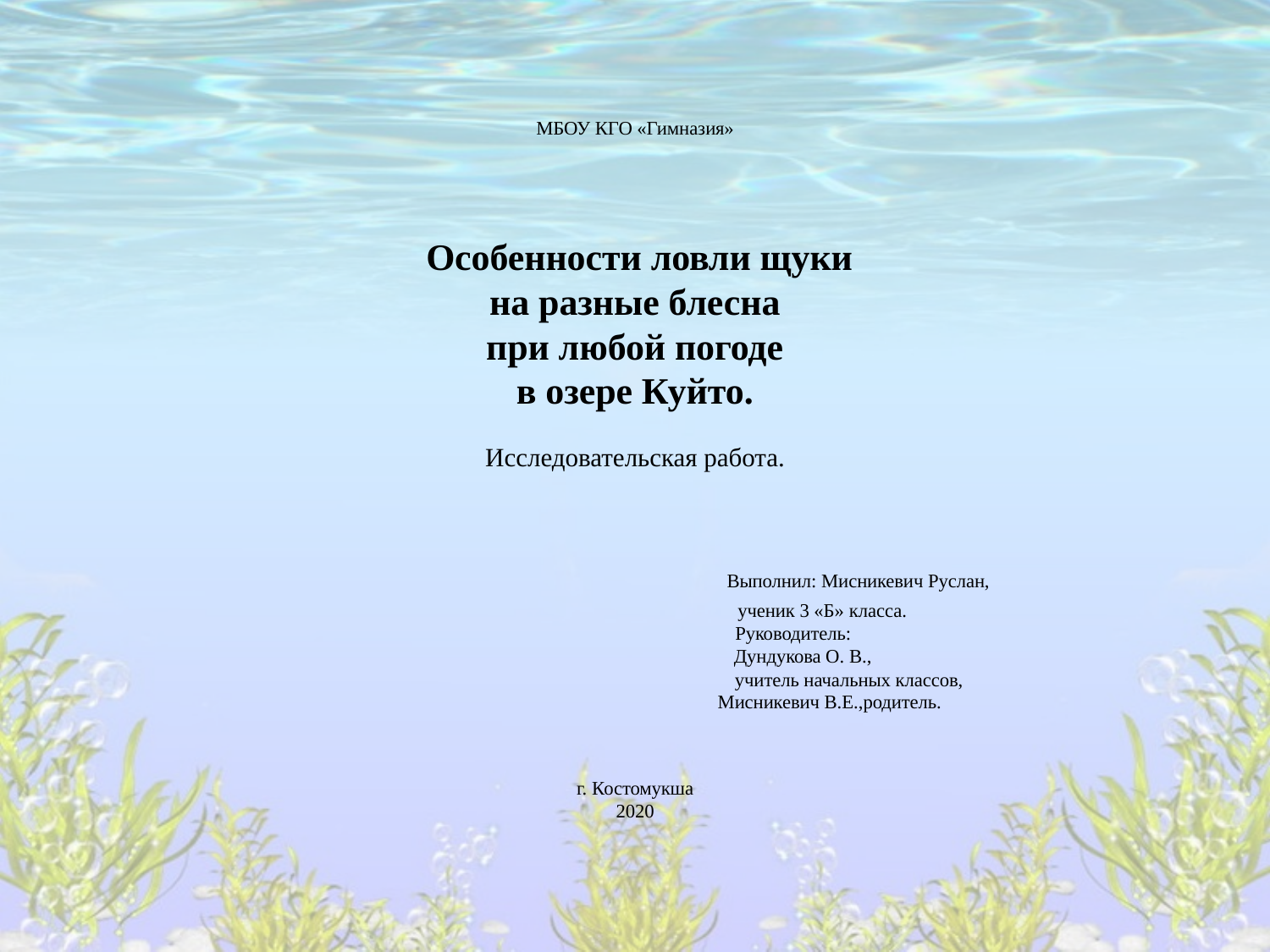

# МБОУ КГО «Гимназия» Особенности ловли щуки на разные блесна при любой погоде в озере Куйто. Исследовательская работа. Выполнил: Мисникевич Руслан, ученик 3 «Б» класса. Руководитель: Дундукова О. В., учитель начальных классов, Мисникевич В.Е.,родитель. г. Костомукша 2020